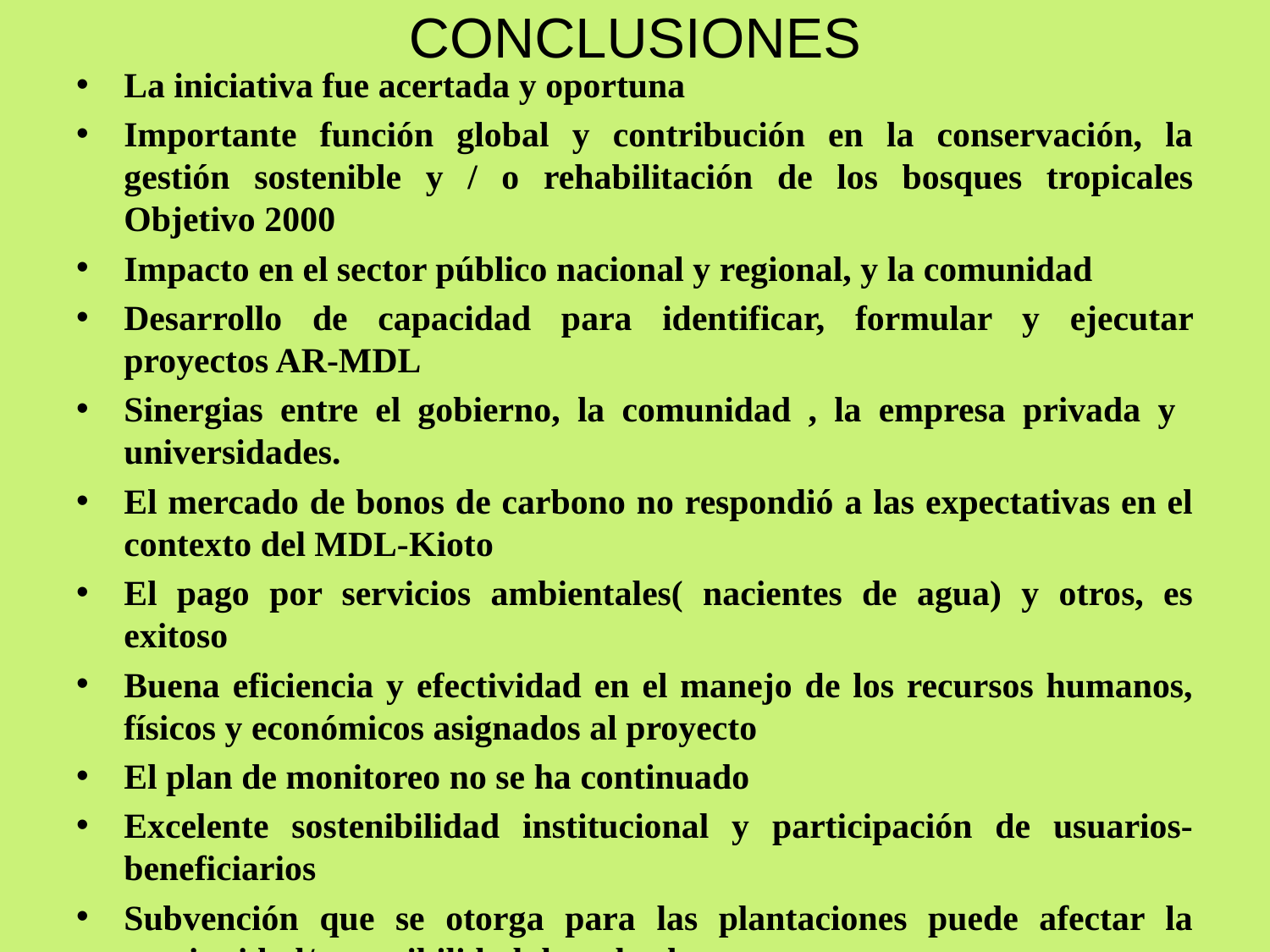

# CONCLUSIONES
La iniciativa fue acertada y oportuna
Importante función global y contribución en la conservación, la gestión sostenible y / o rehabilitación de los bosques tropicales Objetivo 2000
Impacto en el sector público nacional y regional, y la comunidad
Desarrollo de capacidad para identificar, formular y ejecutar proyectos AR-MDL
Sinergias entre el gobierno, la comunidad , la empresa privada y  universidades.
El mercado de bonos de carbono no respondió a las expectativas en el contexto del MDL-Kioto
El pago por servicios ambientales( nacientes de agua) y otros, es exitoso
Buena eficiencia y efectividad en el manejo de los recursos humanos, físicos y económicos asignados al proyecto
El plan de monitoreo no se ha continuado
Excelente sostenibilidad institucional y participación de usuarios-beneficiarios
Subvención que se otorga para las plantaciones puede afectar la continuidad/sostenibilidad de todo el proceso